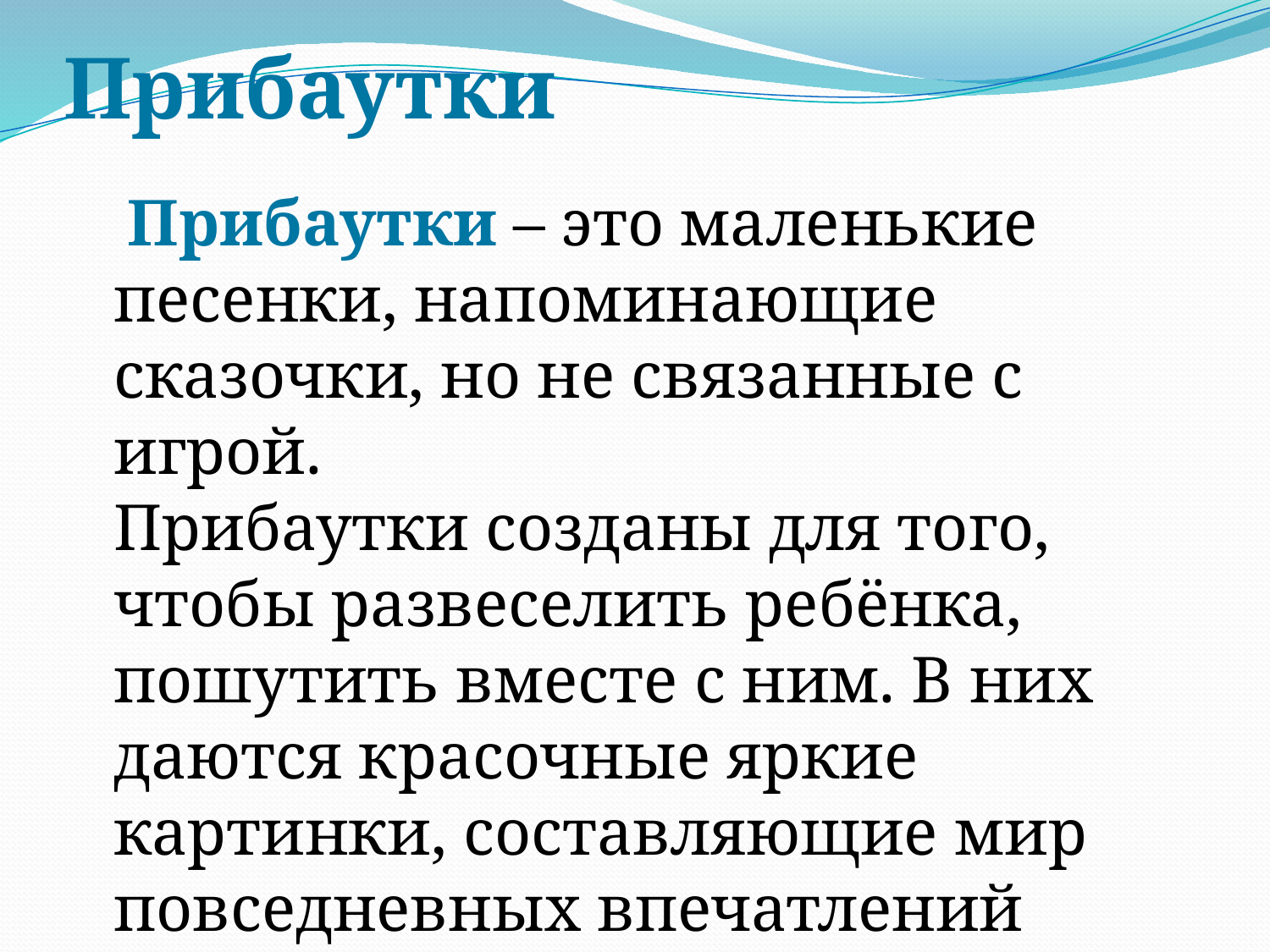

# Прибаутки
    Прибаутки – это маленькие песенки, напоминающие сказочки, но не связанные с игрой.
Прибаутки созданы для того, чтобы развеселить ребёнка, пошутить вместе с ним. В них даются красочные яркие картинки, составляющие мир повседневных впечатлений ребёнка.